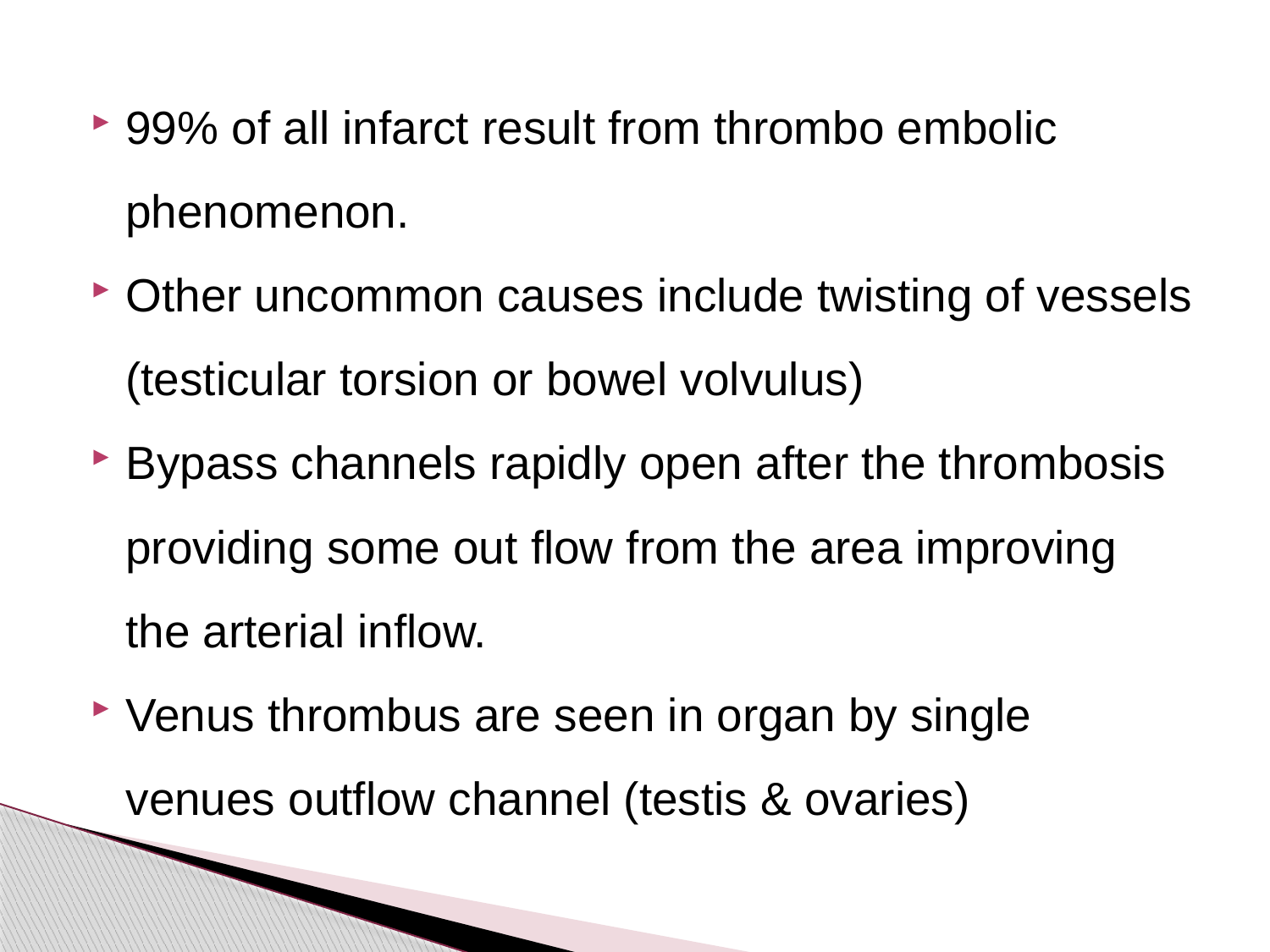

99% of all infarct result from thrombo embolic phenomenon.
Other uncommon causes include twisting of vessels (testicular torsion or bowel volvulus)
Bypass channels rapidly open after the thrombosis providing some out flow from the area improving the arterial inflow.
Venus thrombus are seen in organ by single venues outflow channel (testis & ovaries)